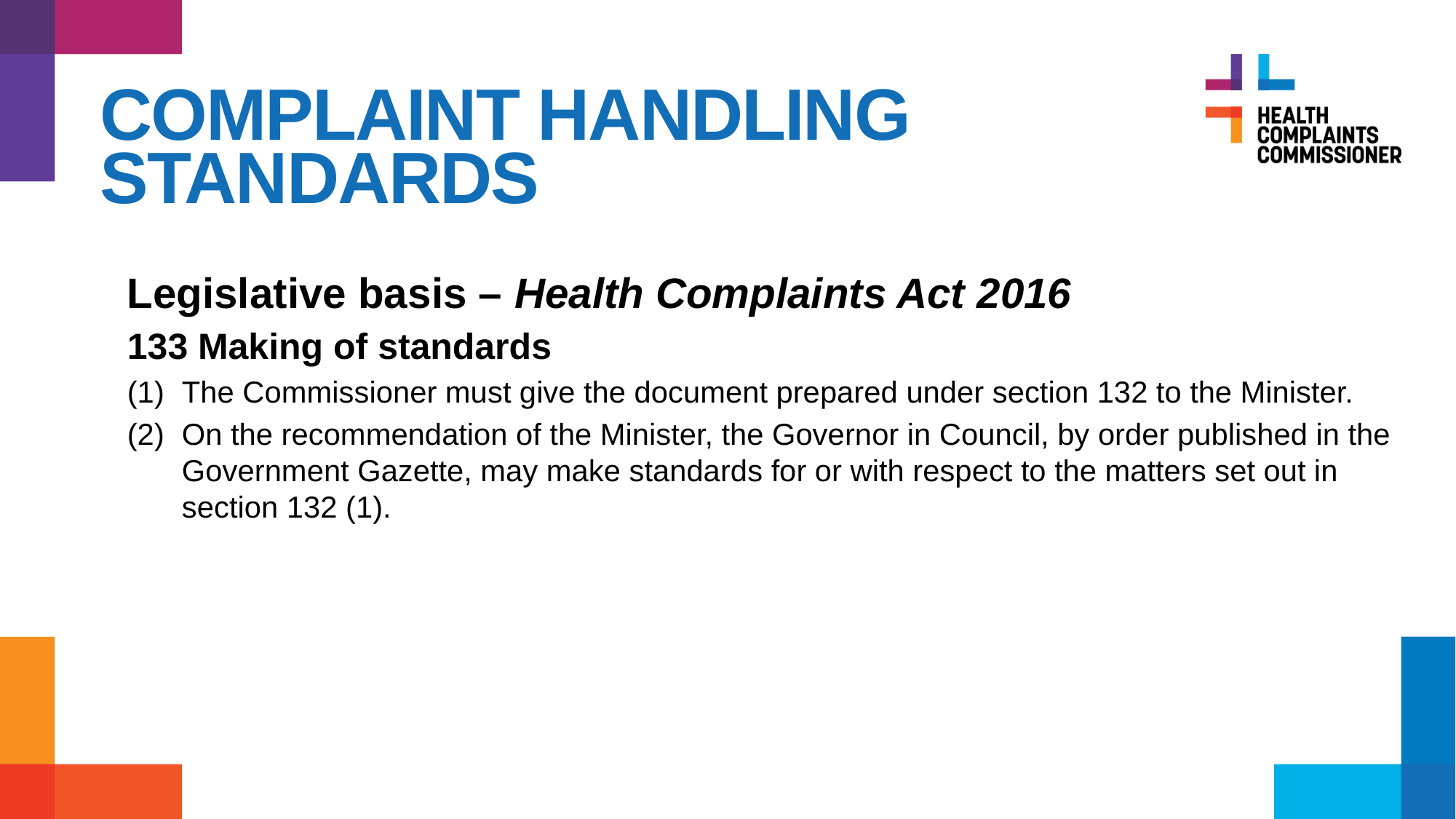

# Complaint handling standards
Legislative basis – Health Complaints Act 2016
 Making of standards
The Commissioner must give the document prepared under section 132 to the Minister.
On the recommendation of the Minister, the Governor in Council, by order published in the Government Gazette, may make standards for or with respect to the matters set out in section 132 (1).